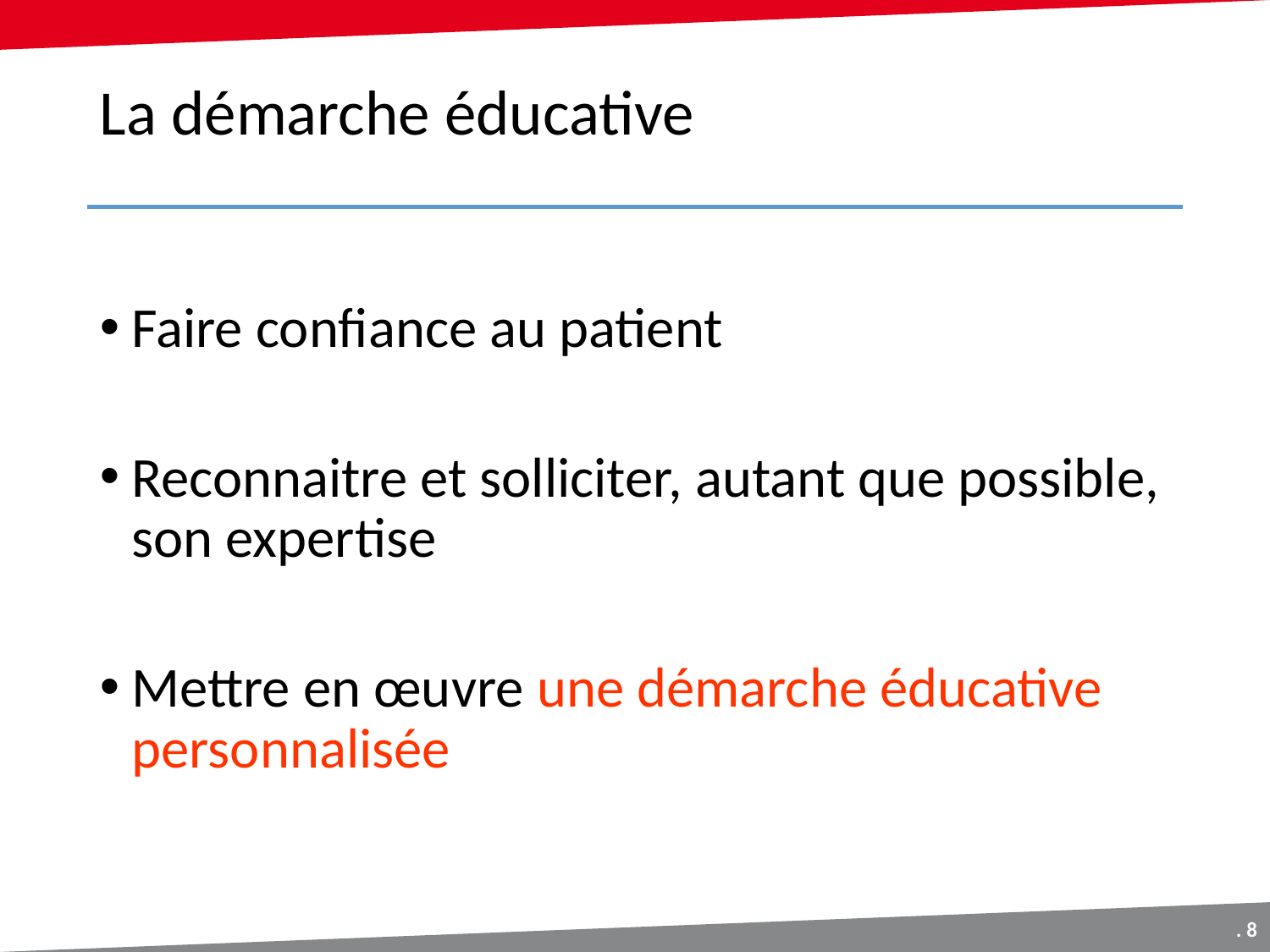

# La démarche éducative

Faire confiance au patient

Reconnaitre et solliciter, autant que possible, son expertise

Mettre en œuvre une démarche éducative personnalisée

. 8